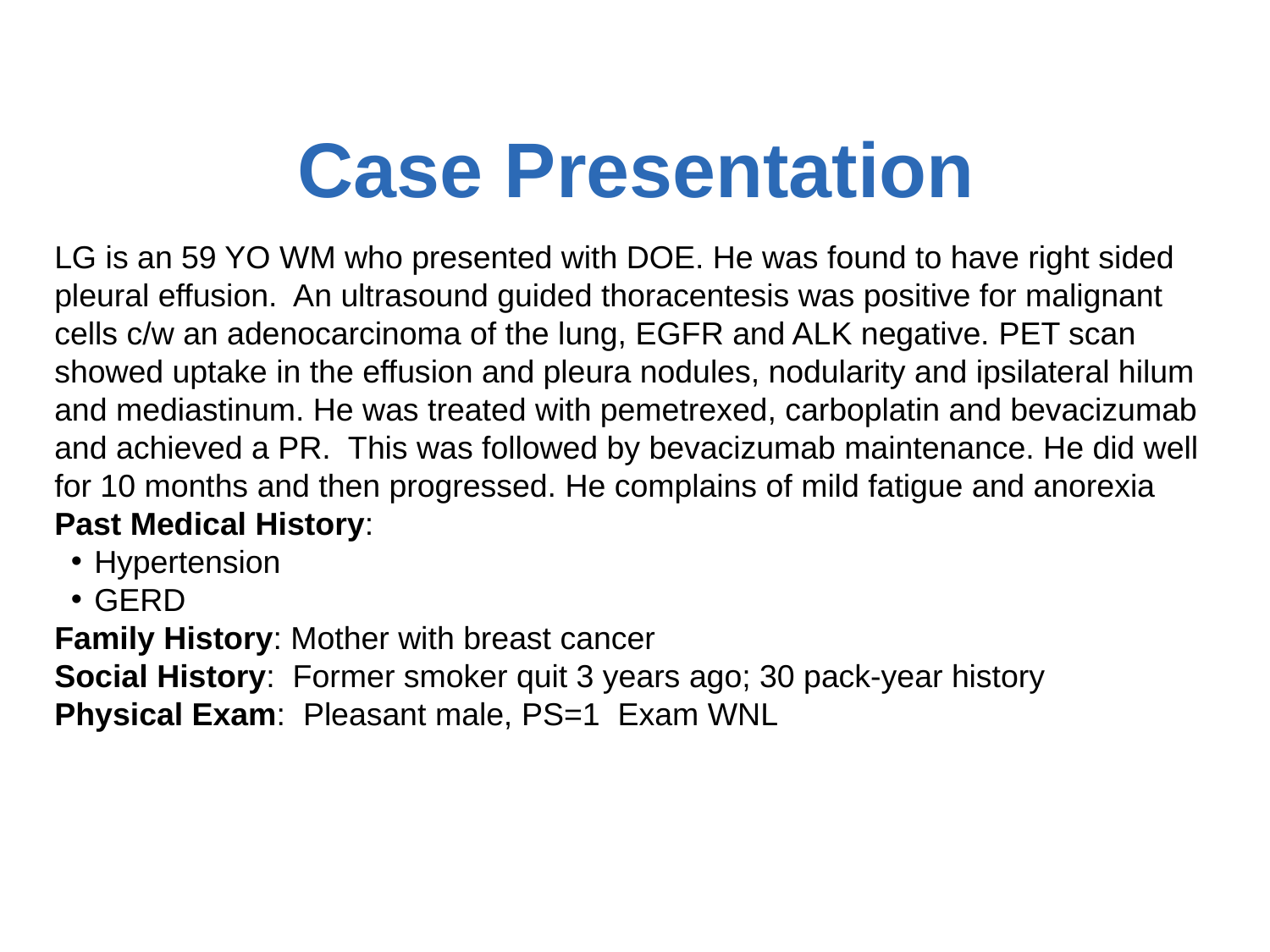

Case Presentation
LG is an 59 YO WM who presented with DOE. He was found to have right sided pleural effusion.  An ultrasound guided thoracentesis was positive for malignant cells c/w an adenocarcinoma of the lung, EGFR and ALK negative. PET scan showed uptake in the effusion and pleura nodules, nodularity and ipsilateral hilum and mediastinum. He was treated with pemetrexed, carboplatin and bevacizumab and achieved a PR.  This was followed by bevacizumab maintenance. He did well for 10 months and then progressed. He complains of mild fatigue and anorexia
Past Medical History:
Hypertension
GERD
Family History: Mother with breast cancer
Social History:  Former smoker quit 3 years ago; 30 pack-year history
Physical Exam:  Pleasant male, PS=1  Exam WNL